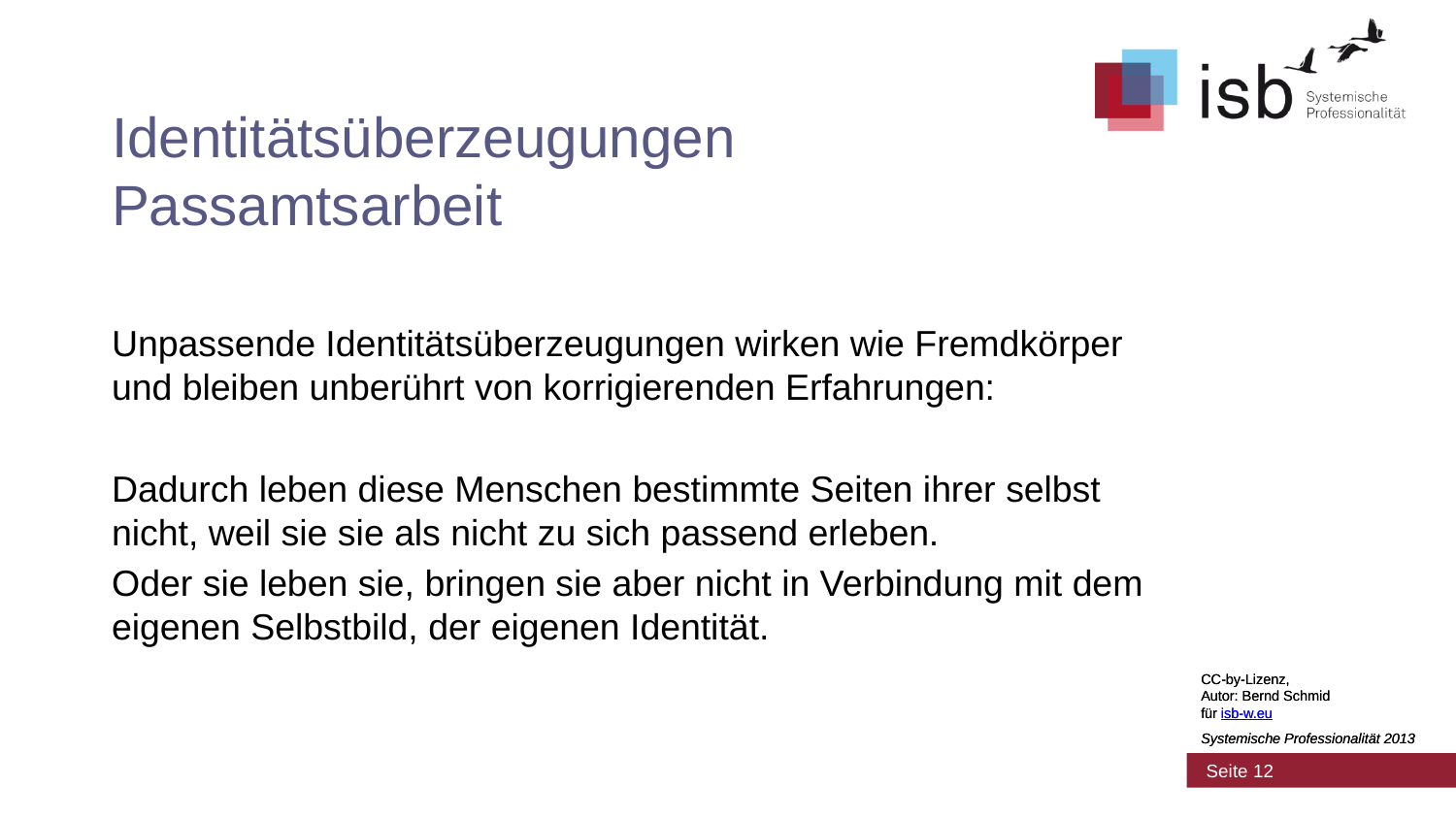

# Identitätsüberzeugungen Passamtsarbeit

Unpassende Identitätsüberzeugungen wirken wie Fremdkörper und bleiben unberührt von korrigierenden Erfahrungen:

Dadurch leben diese Menschen bestimmte Seiten ihrer selbst nicht, weil sie sie als nicht zu sich passend erleben.
Oder sie leben sie, bringen sie aber nicht in Verbindung mit dem eigenen Selbstbild, der eigenen Identität.

CC-by-Lizenz,
Autor: Bernd Schmid
für isb-w.eu
Systemische Professionalität 2013
 Seite 12